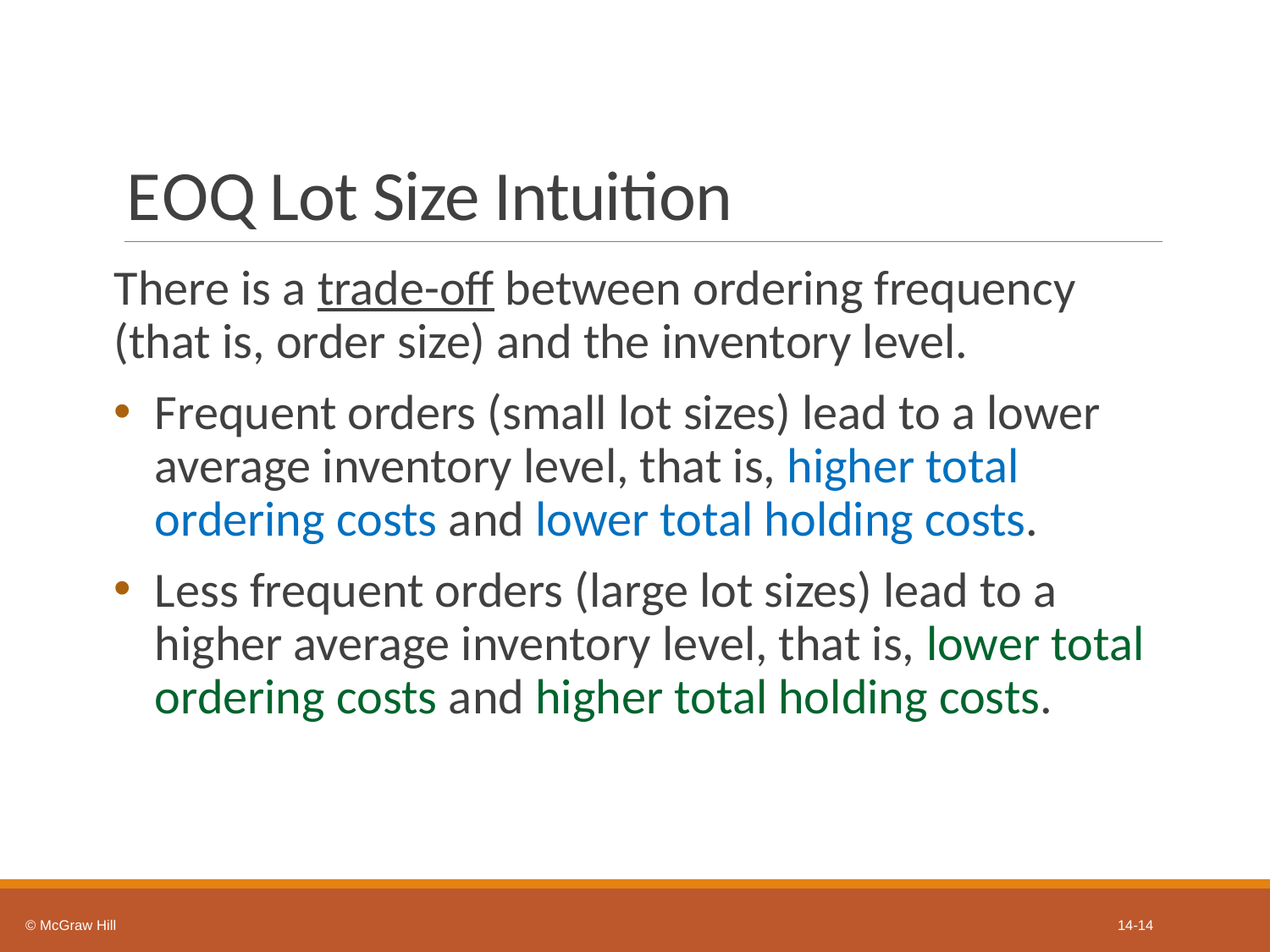

# E O Q Lot Size Intuition
There is a trade-off between ordering frequency (that is, order size) and the inventory level.
Frequent orders (small lot sizes) lead to a lower average inventory level, that is, higher total ordering costs and lower total holding costs.
Less frequent orders (large lot sizes) lead to a higher average inventory level, that is, lower total ordering costs and higher total holding costs.